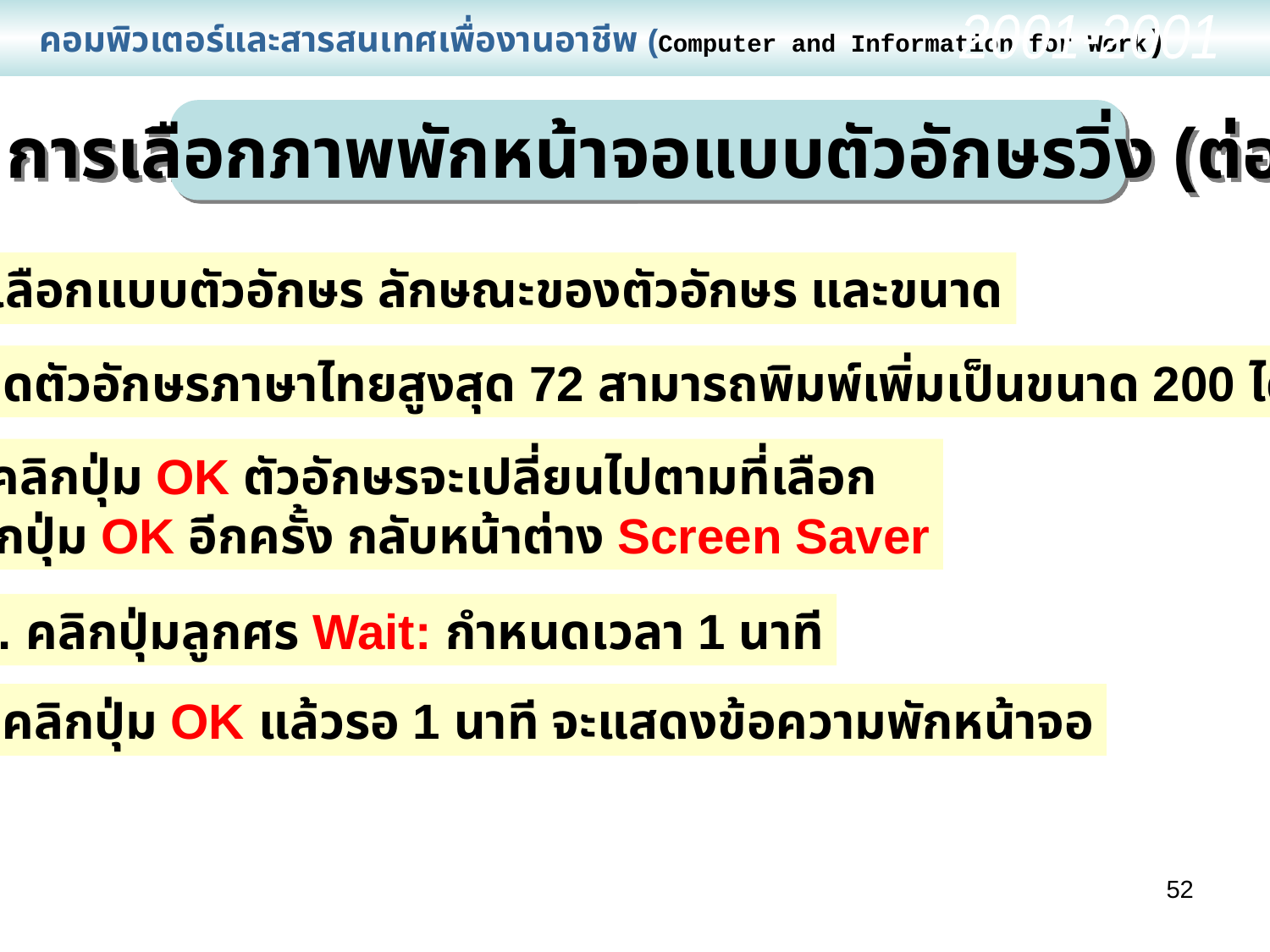

คอมพิวเตอร์และสารสนเทศเพื่องานอาชีพ (Computer and Information for Work)
2001-2001
 การเลือกภาพพักหน้าจอแบบตัวอักษรวิ่ง (ต่อ)
6. เลือกแบบตัวอักษร ลักษณะของตัวอักษร และขนาด
7. ขนาดตัวอักษรภาษาไทยสูงสุด 72 สามารถพิมพ์เพิ่มเป็นขนาด 200 ได้
8. คลิกปุ่ม OK ตัวอักษรจะเปลี่ยนไปตามที่เลือก
คลิกปุ่ม OK อีกครั้ง กลับหน้าต่าง Screen Saver
9. คลิกปุ่มลูกศร Wait: กำหนดเวลา 1 นาที
10. คลิกปุ่ม OK แล้วรอ 1 นาที จะแสดงข้อความพักหน้าจอ
52